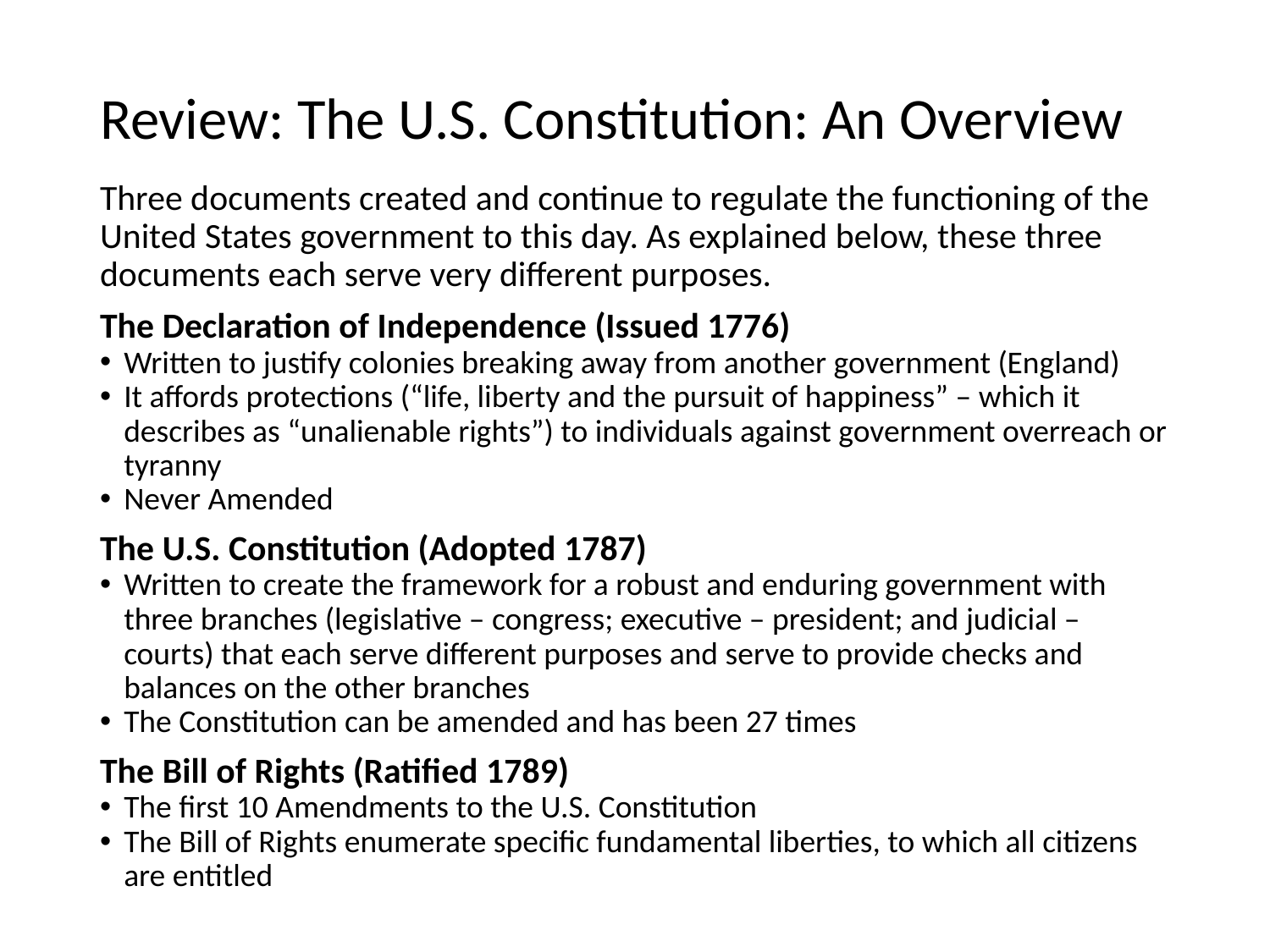

# Review: The U.S. Constitution: An Overview
Three documents created and continue to regulate the functioning of the United States government to this day. As explained below, these three documents each serve very different purposes.
The Declaration of Independence (Issued 1776)
Written to justify colonies breaking away from another government (England)
It affords protections (“life, liberty and the pursuit of happiness” – which it describes as “unalienable rights”) to individuals against government overreach or tyranny
Never Amended
The U.S. Constitution (Adopted 1787)
Written to create the framework for a robust and enduring government with three branches (legislative – congress; executive – president; and judicial – courts) that each serve different purposes and serve to provide checks and balances on the other branches
The Constitution can be amended and has been 27 times
The Bill of Rights (Ratified 1789)
The first 10 Amendments to the U.S. Constitution
The Bill of Rights enumerate specific fundamental liberties, to which all citizens are entitled